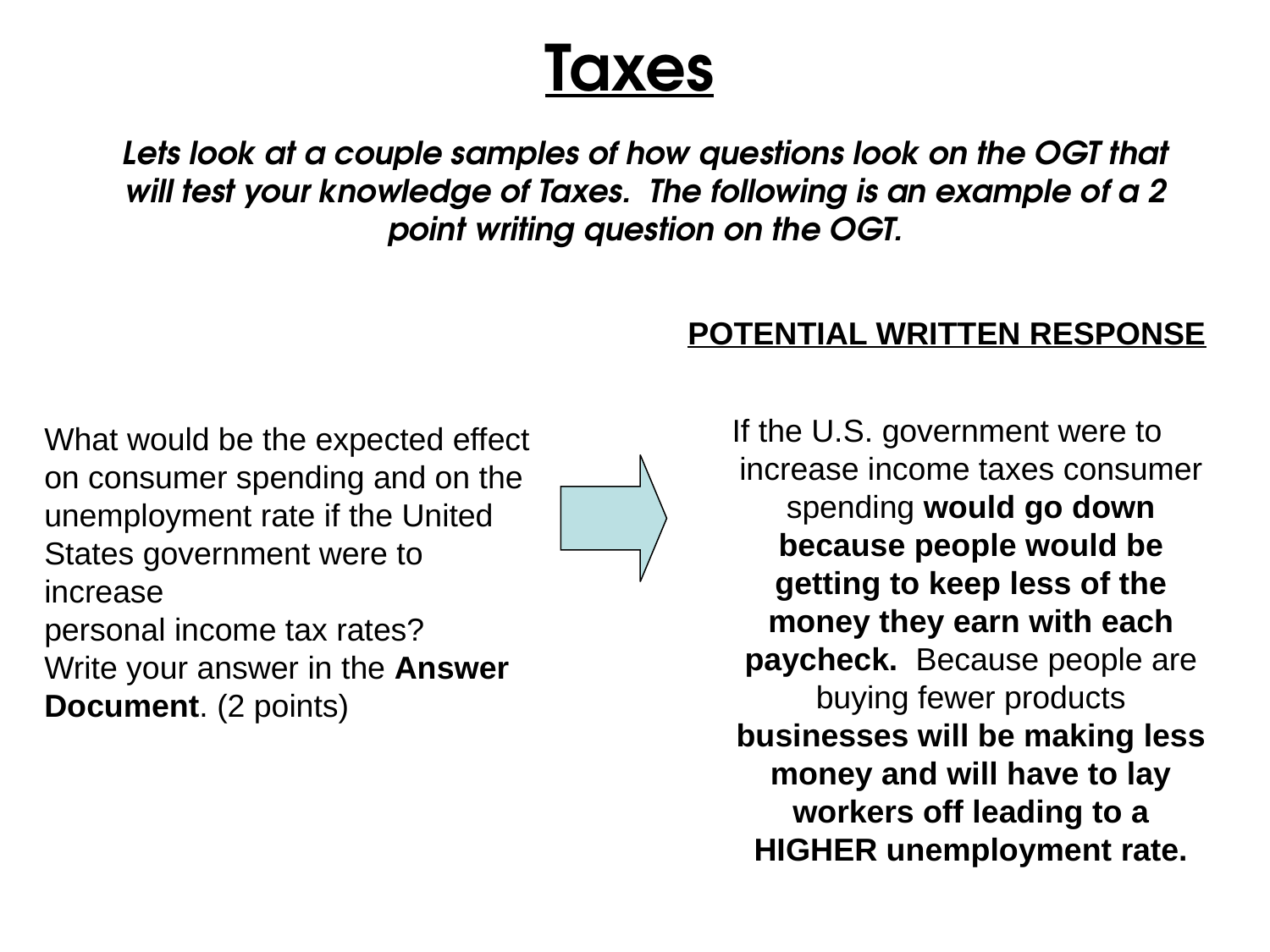

Taxes
Lets look at a couple samples of how questions look on the OGT that will test your knowledge of Taxes.  The following is an example of a 2 point writing question on the OGT.

POTENTIAL WRITTEN RESPONSE

If the U.S. government were to increase income taxes consumer spending would go down because people would be getting to keep less of the money they earn with each paycheck.  Because people are buying fewer products businesses will be making less money and will have to lay workers off leading to a HIGHER unemployment rate.
What would be the expected effect
on consumer spending and on the
unemployment rate if the United
States government were to increase
personal income tax rates?
Write your answer in the Answer
Document. (2 points)